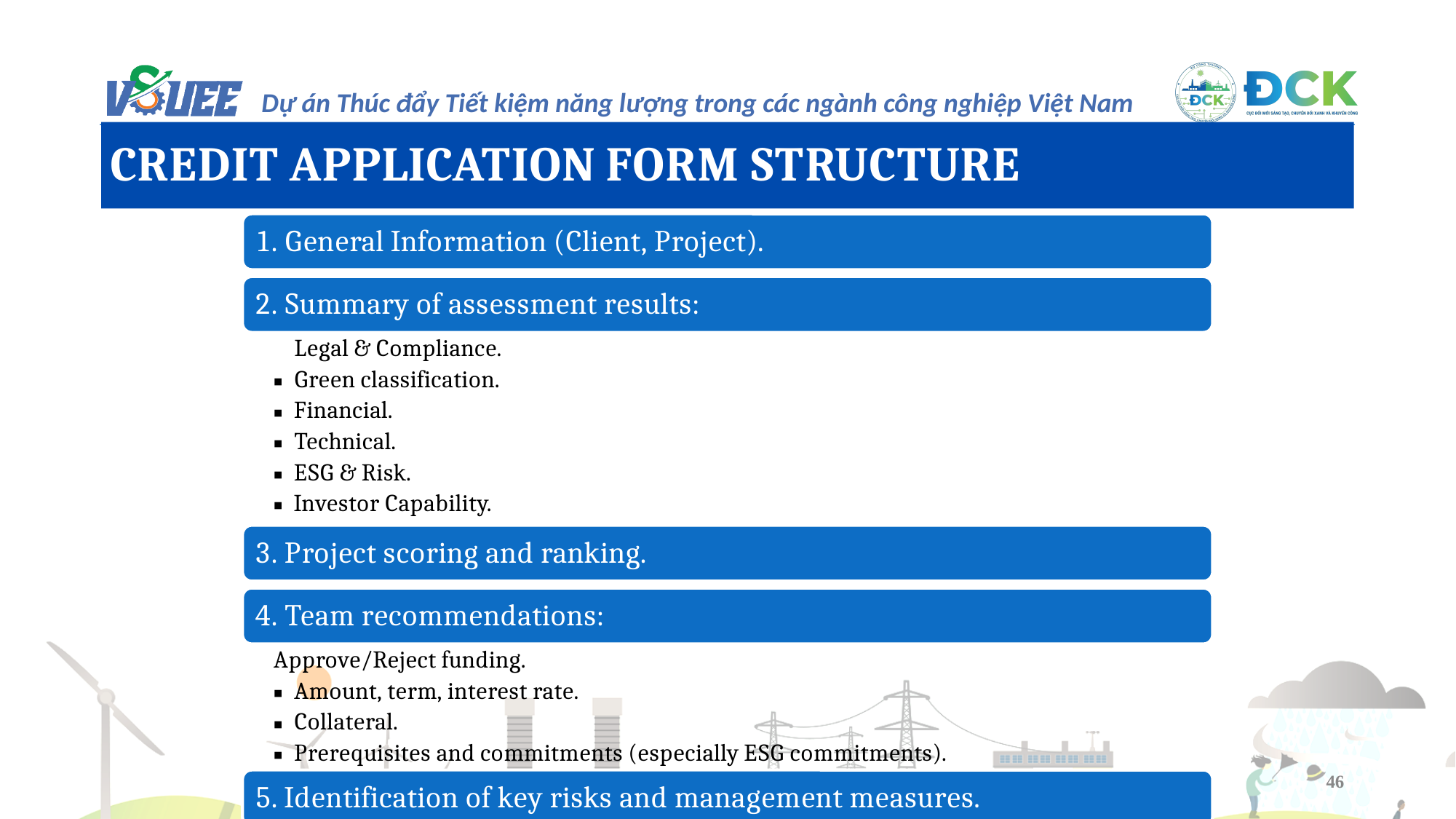

CREDIT APPLICATION FORM STRUCTURE

1. General Information (Client, Project).

2. Summary of assessment results:

	Legal & Compliance.
Green classification.
Financial.
Technical.
ESG & Risk.
Investor Capability.

3. Project scoring and ranking.

4. Team recommendations:

Approve/Reject funding.
Amount, term, interest rate.
Collateral.
Prerequisites and commitments (especially ESG commitments).

5. Identification of key risks and management measures.
46